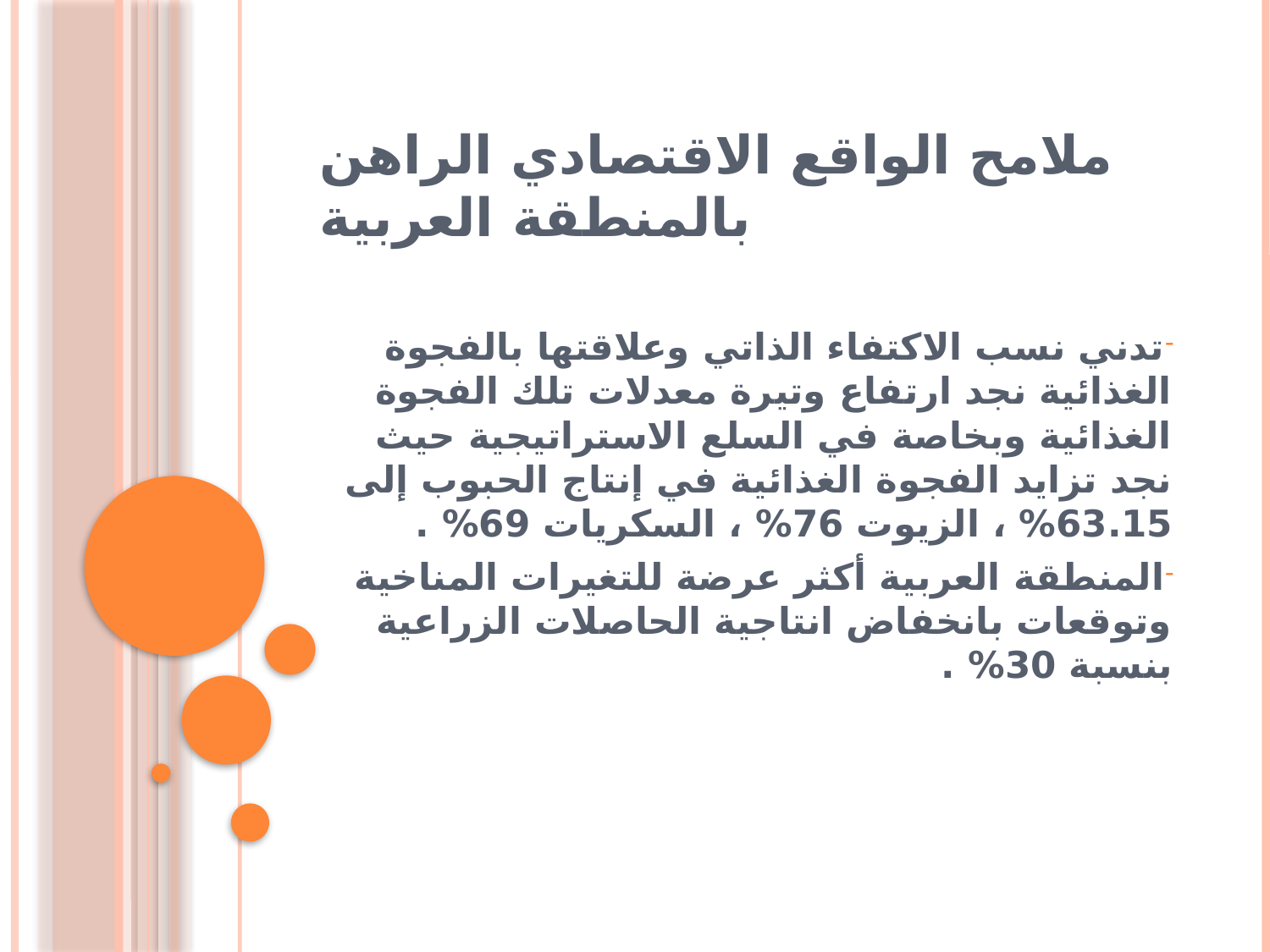

# ملامح الواقع الاقتصادي الراهن بالمنطقة العربية
تدني نسب الاكتفاء الذاتي وعلاقتها بالفجوة الغذائية نجد ارتفاع وتيرة معدلات تلك الفجوة الغذائية وبخاصة في السلع الاستراتيجية حيث نجد تزايد الفجوة الغذائية في إنتاج الحبوب إلى 63.15% ، الزيوت 76% ، السكريات 69% .
المنطقة العربية أكثر عرضة للتغيرات المناخية وتوقعات بانخفاض انتاجية الحاصلات الزراعية بنسبة 30% .